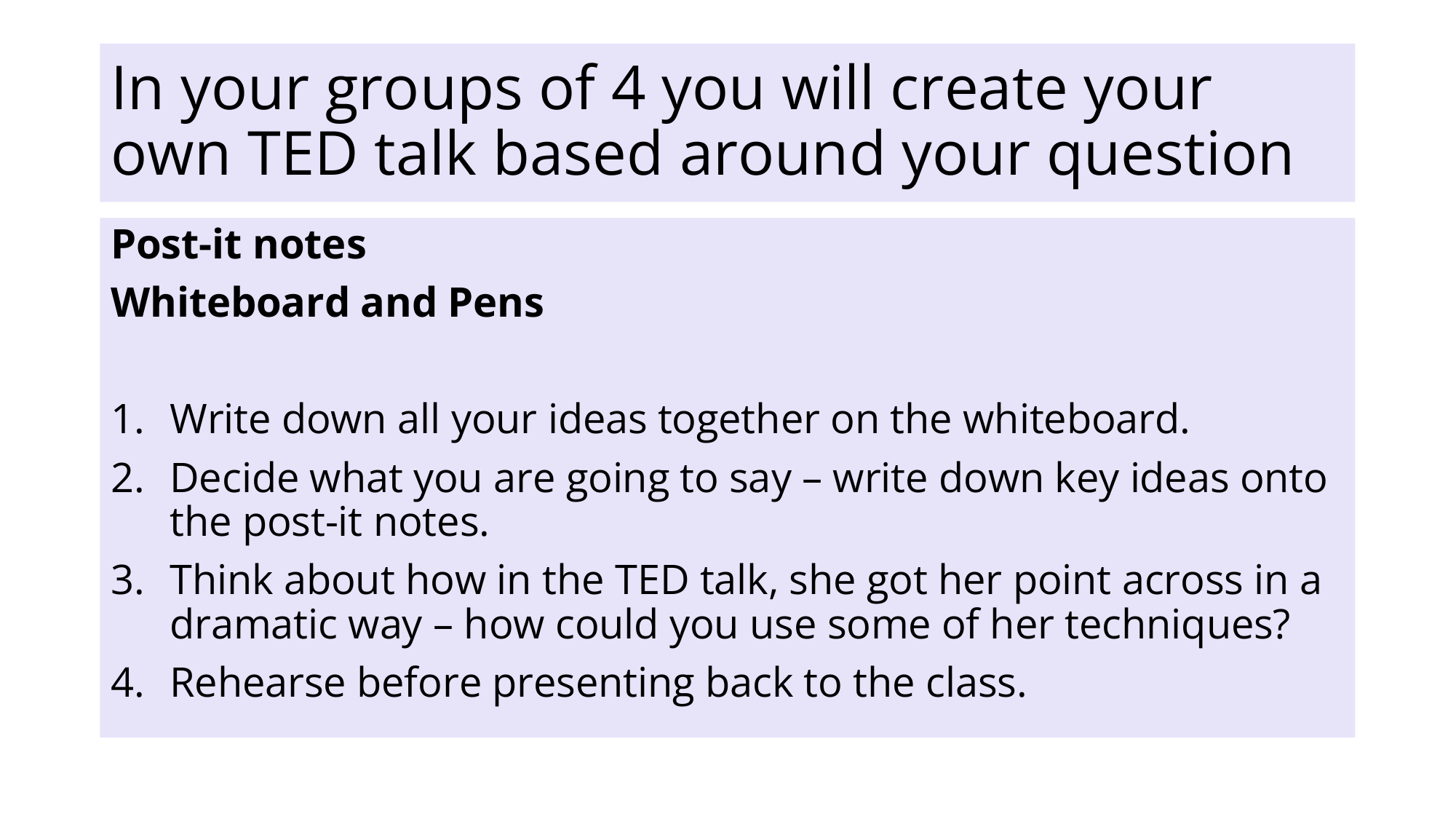

# In your groups of 4 you will create your own TED talk based around your question
Post-it notes
Whiteboard and Pens

Write down all your ideas together on the whiteboard.
Decide what you are going to say – write down key ideas onto the post-it notes.
Think about how in the TED talk, she got her point across in a dramatic way – how could you use some of her techniques?
Rehearse before presenting back to the class.